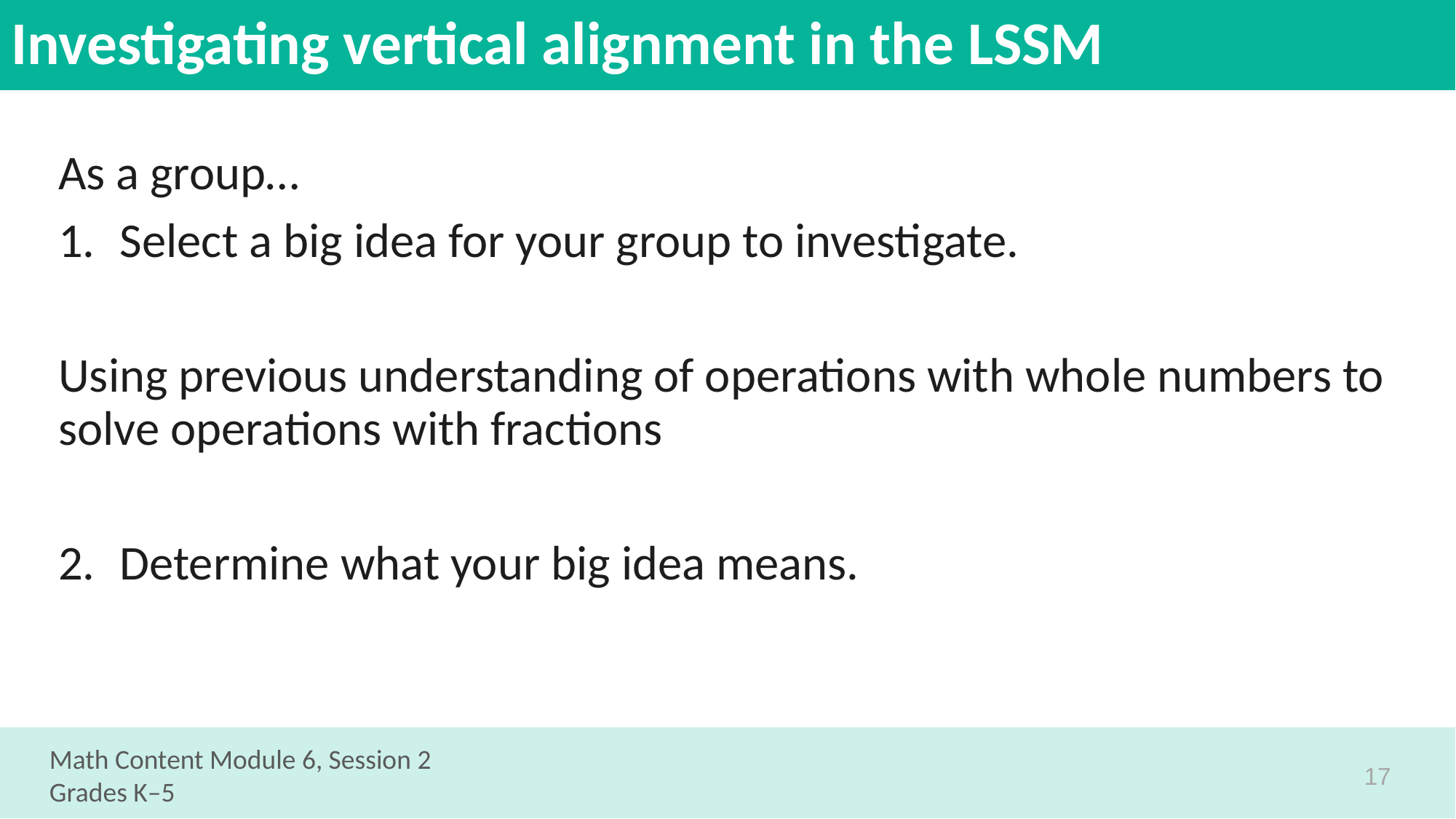

# Investigating vertical alignment in the LSSM
As a group…
Select a big idea for your group to investigate.

Using previous understanding of operations with whole numbers to solve operations with fractions

Determine what your big idea means.

Math Content Module 6, Session 2
Grades K–5
17